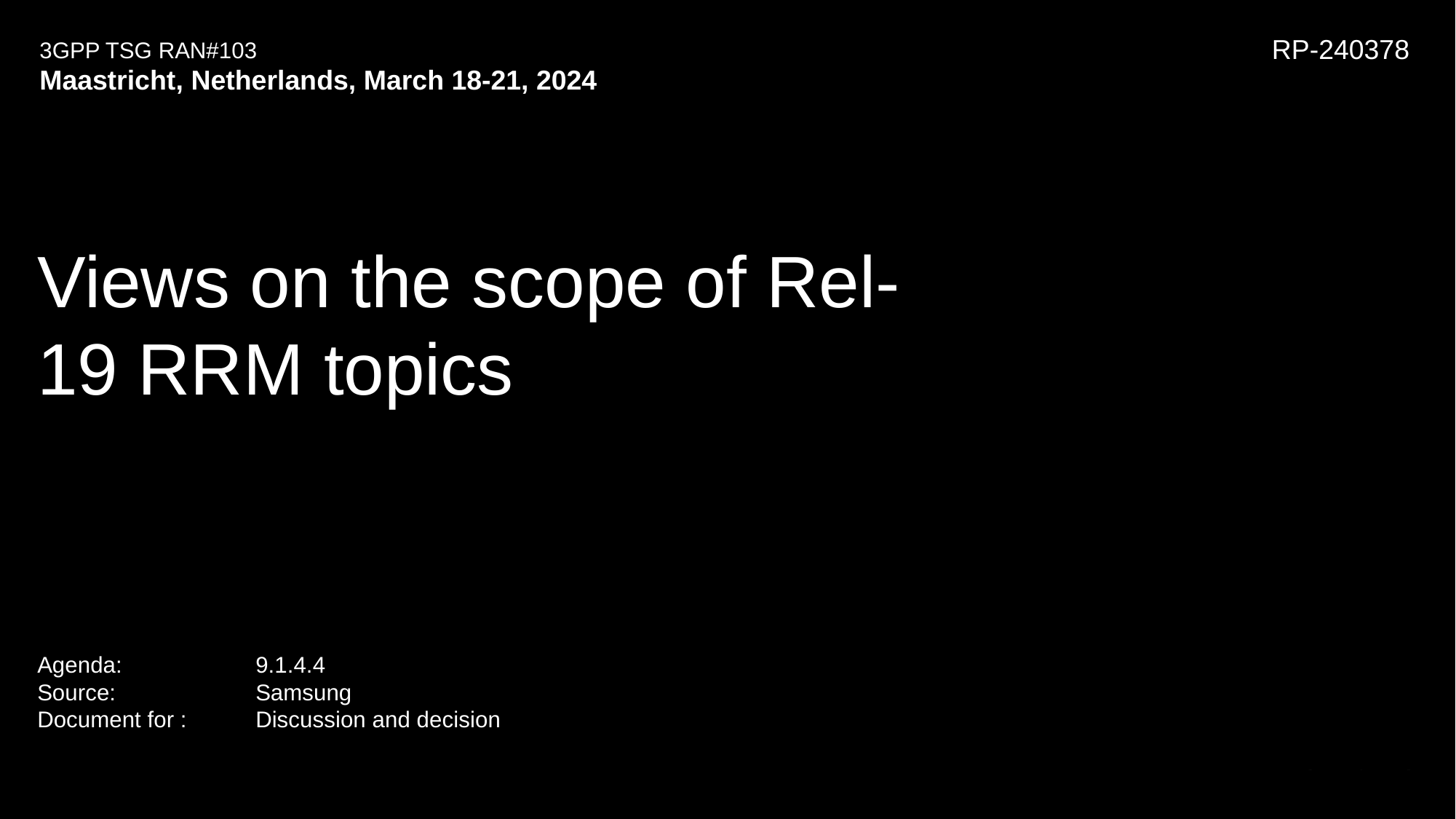

RP-240378
Views on the scope of Rel-19 RRM topics
Agenda: 		9.1.4.4
Source:		Samsung
Document for : 	Discussion and decision